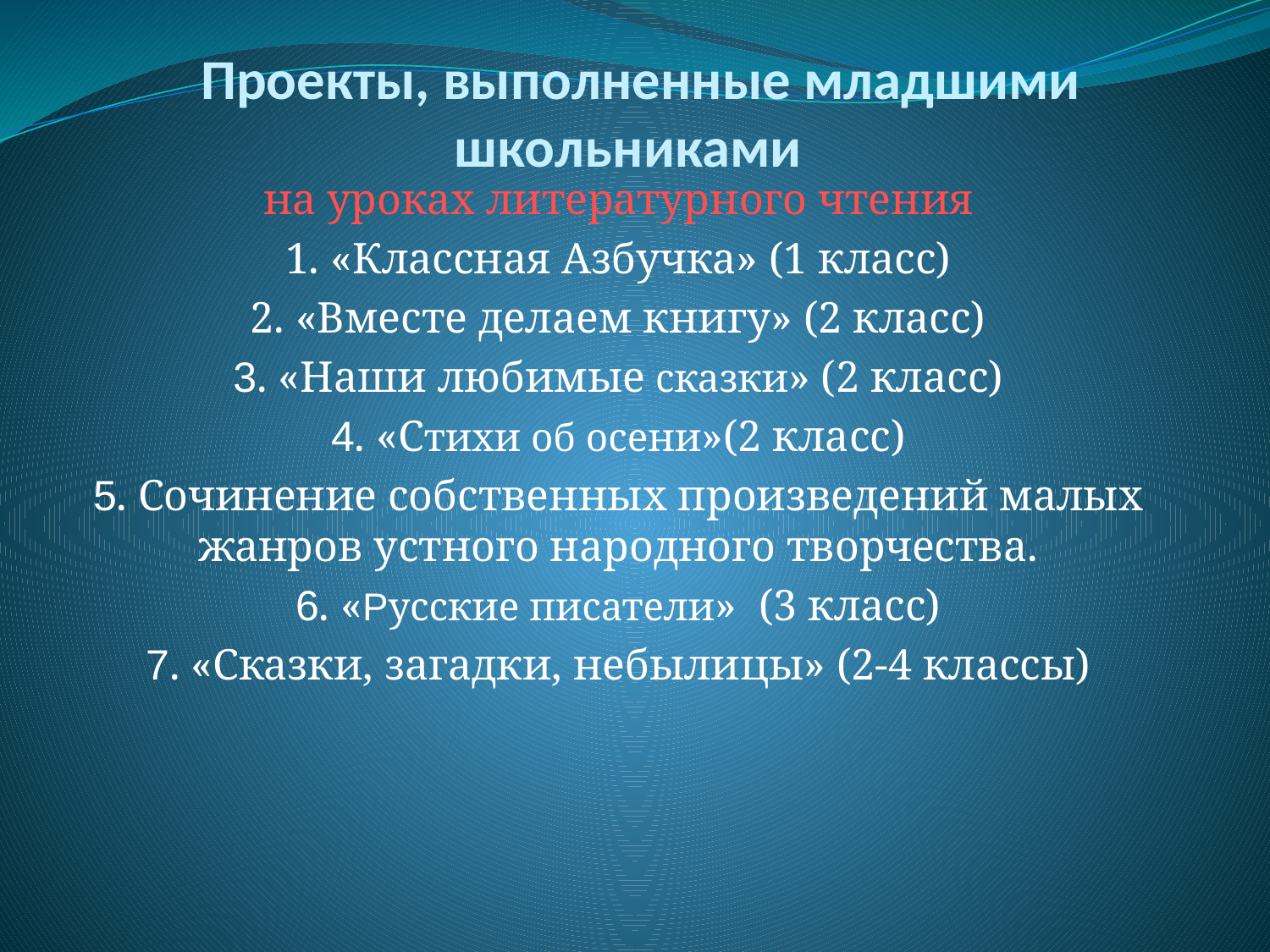

# Проекты, выполненные младшими школьниками
на уроках литературного чтения
1. «Классная Азбучка» (1 класс)
2. «Вместе делаем книгу» (2 класс)
3. «Наши любимые сказки» (2 класс)
4. «Стихи об осени»(2 класс)
5. Сочинение собственных произведений малых жанров устного народного творчества.
6. «Русские писатели»  (3 класс)
7. «Сказки, загадки, небылицы» (2-4 классы)